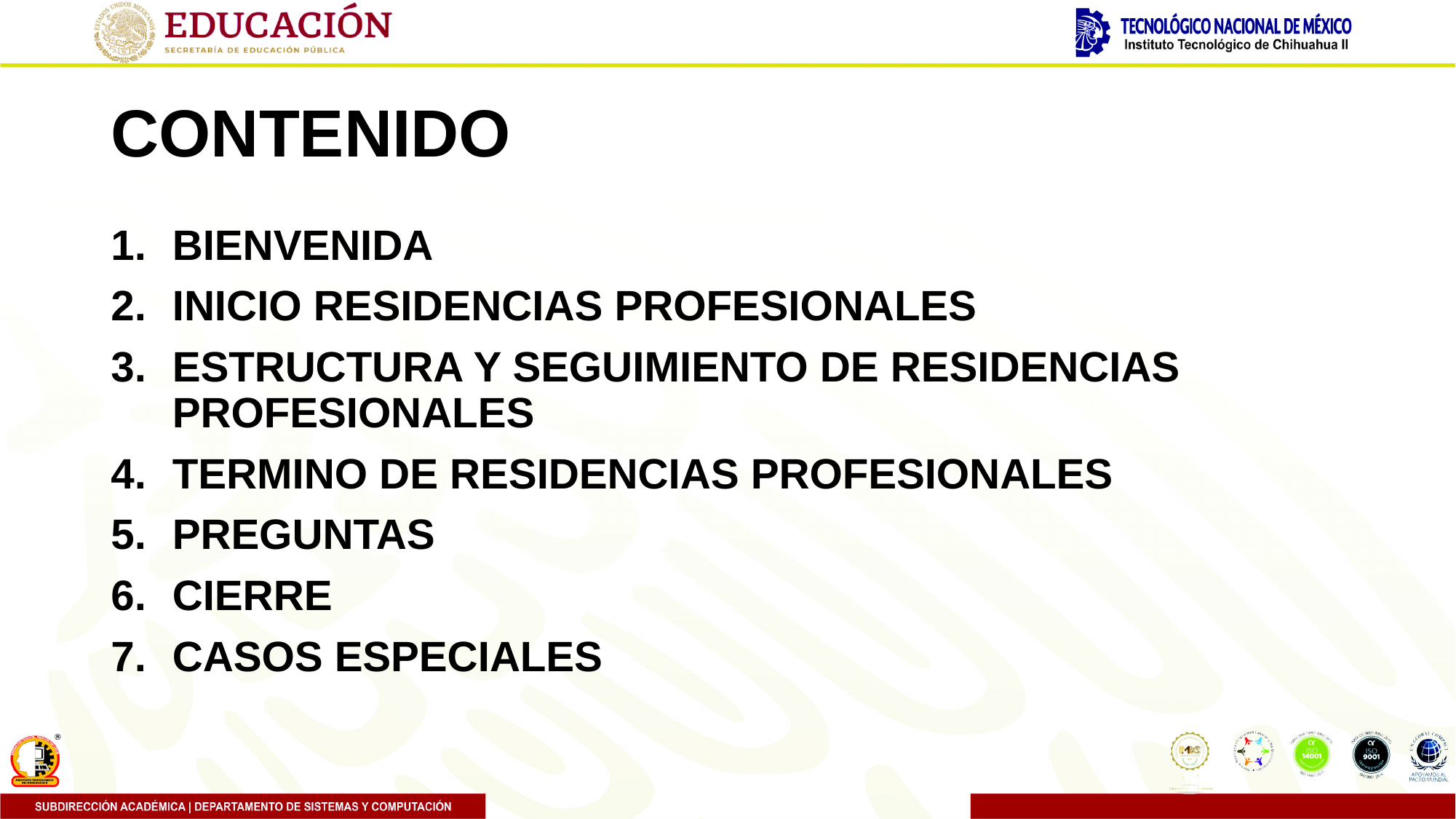

# CONTENIDO
BIENVENIDA
INICIO RESIDENCIAS PROFESIONALES
ESTRUCTURA Y SEGUIMIENTO DE RESIDENCIAS PROFESIONALES
TERMINO DE RESIDENCIAS PROFESIONALES
PREGUNTAS
CIERRE
CASOS ESPECIALES